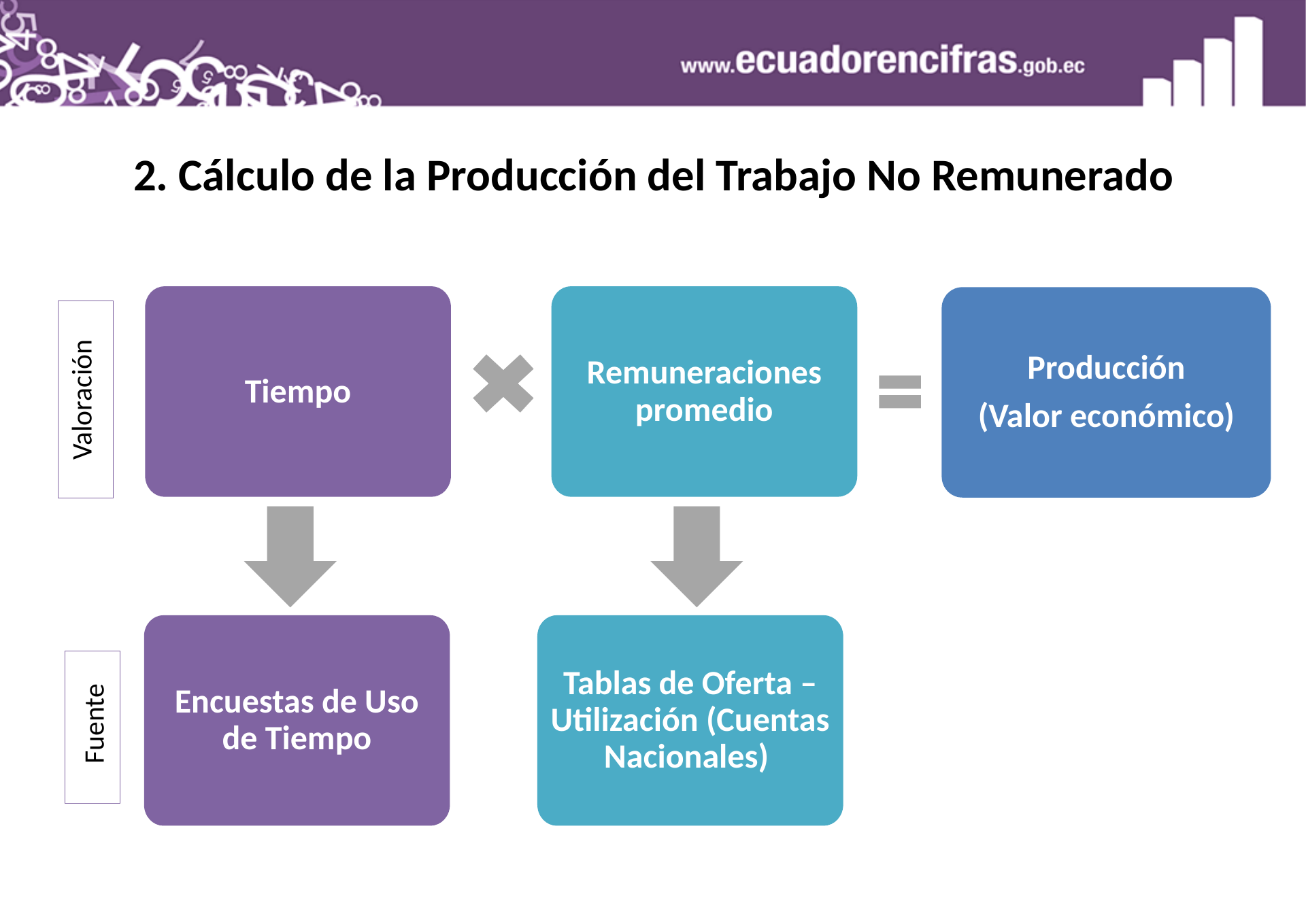

2. Cálculo de la Producción del Trabajo No Remunerado

Tiempo
Remuneraciones promedio
Producción
(Valor económico)

Encuestas de Uso de Tiempo
Tablas de Oferta – Utilización (Cuentas Nacionales)
Valoración
 Fuente